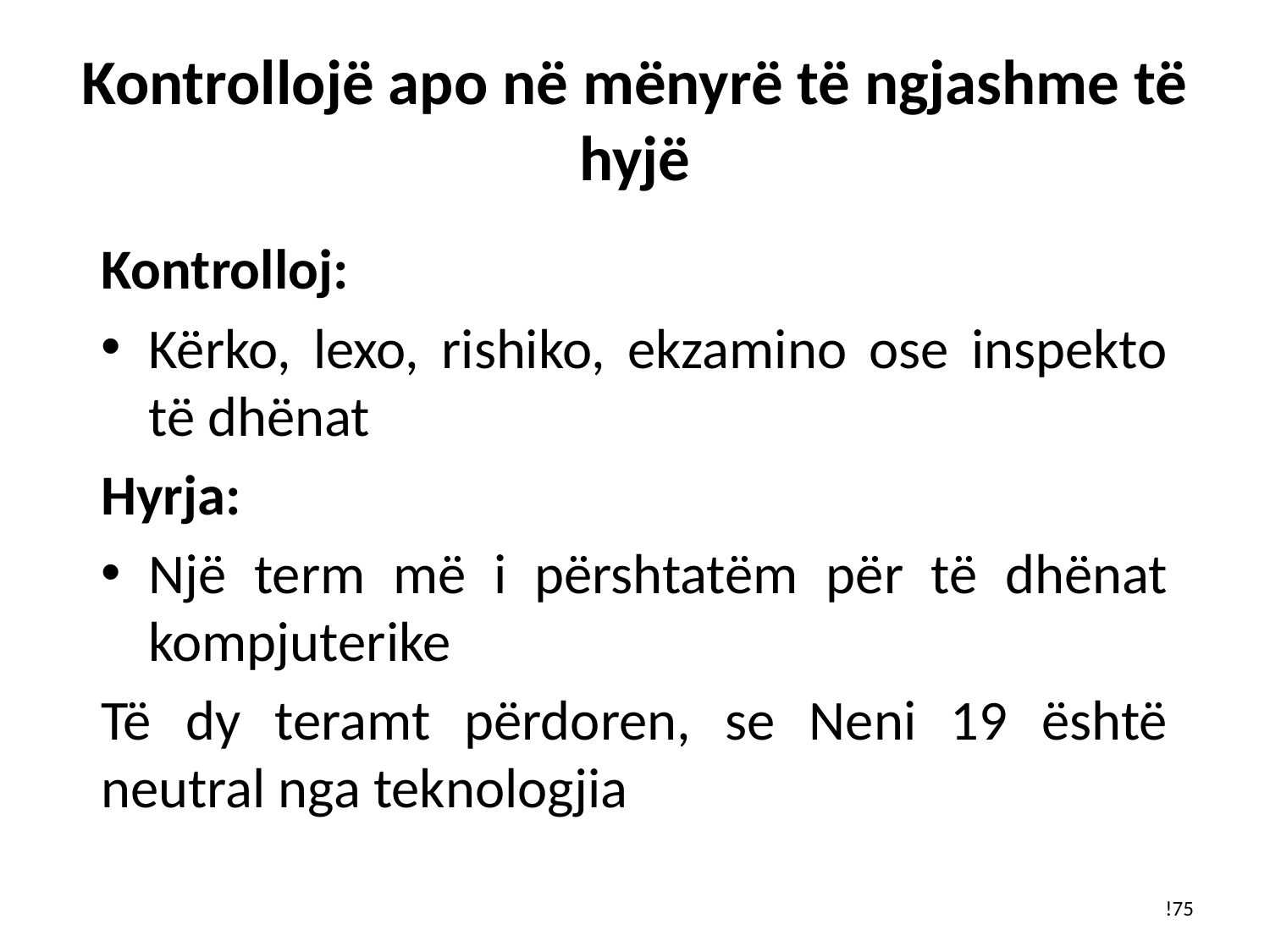

# Kontrollojë apo në mënyrë të ngjashme të hyjë
Kontrolloj:
Kërko, lexo, rishiko, ekzamino ose inspekto të dhënat
Hyrja:
Një term më i përshtatëm për të dhënat kompjuterike
Të dy teramt përdoren, se Neni 19 është neutral nga teknologjia
!75